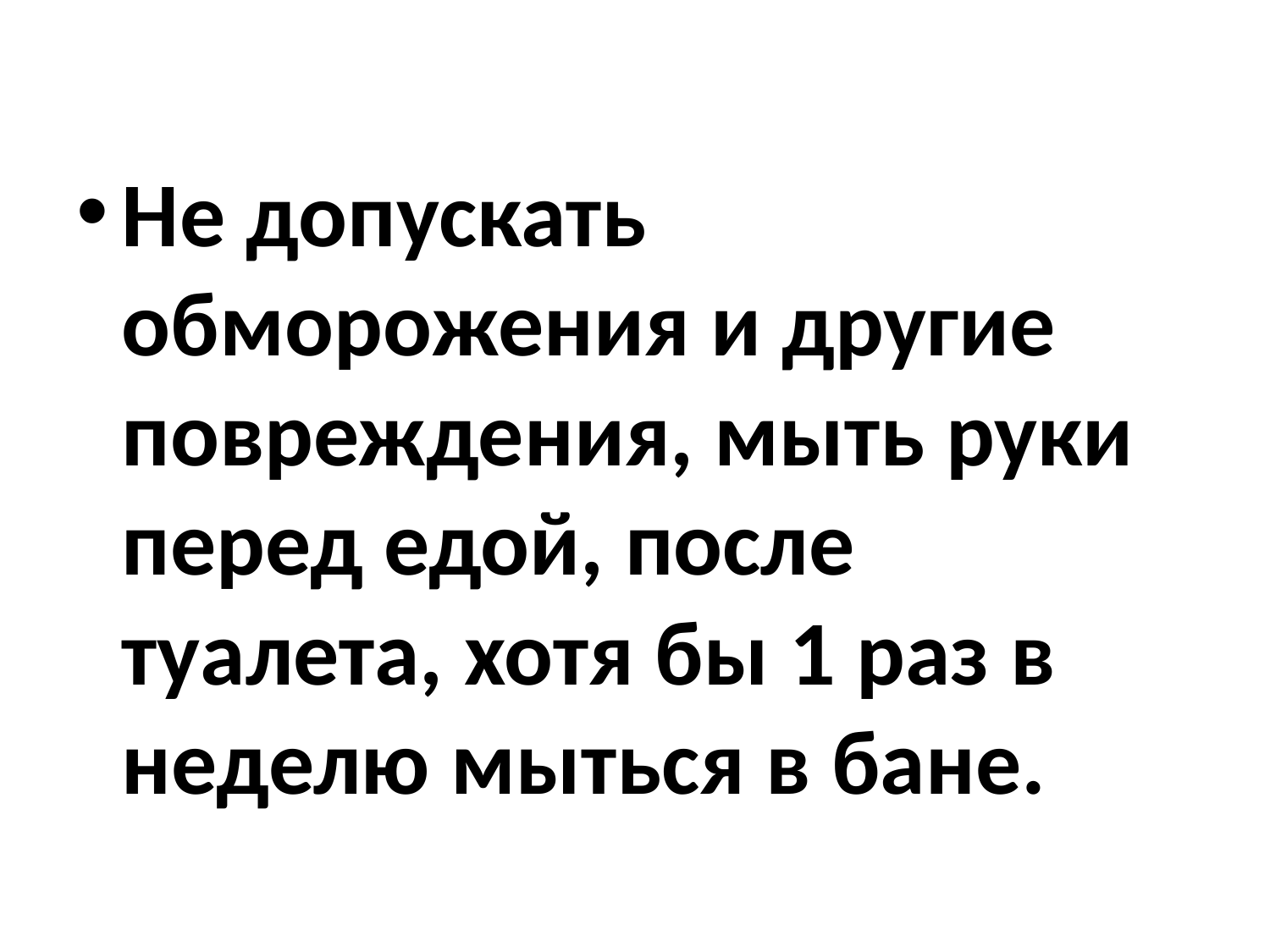

#
Не допускать обморожения и другие повреждения, мыть руки перед едой, после туалета, хотя бы 1 раз в неделю мыться в бане.